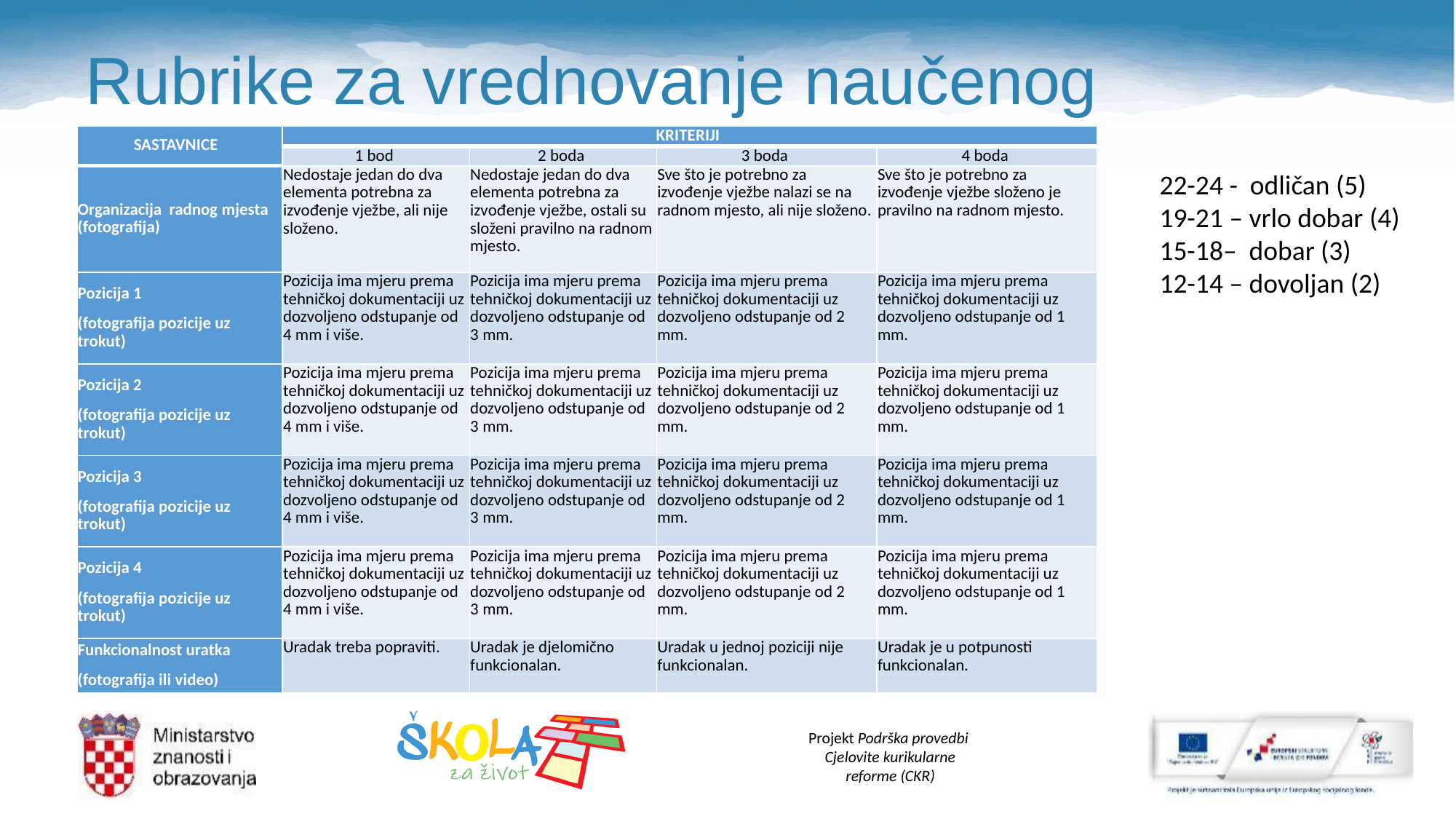

# Rubrike za vrednovanje naučenog
| SASTAVNICE | KRITERIJI |  |  |  |
| --- | --- | --- | --- | --- |
|  | 1 bod | 2 boda | 3 boda | 4 boda |
| Organizacija  radnog mjesta (fotografija) | Nedostaje jedan do dva elementa potrebna za izvođenje vježbe, ali nije složeno. | Nedostaje jedan do dva elementa potrebna za izvođenje vježbe, ostali su složeni pravilno na radnom mjesto. | Sve što je potrebno za izvođenje vježbe nalazi se na radnom mjesto, ali nije složeno. | Sve što je potrebno za izvođenje vježbe složeno je pravilno na radnom mjesto. |
| Pozicija 1 (fotografija pozicije uz trokut) | Pozicija ima mjeru prema tehničkoj dokumentaciji uz dozvoljeno odstupanje od 4 mm i više. | Pozicija ima mjeru prema tehničkoj dokumentaciji uz dozvoljeno odstupanje od 3 mm. | Pozicija ima mjeru prema tehničkoj dokumentaciji uz dozvoljeno odstupanje od 2 mm. | Pozicija ima mjeru prema tehničkoj dokumentaciji uz dozvoljeno odstupanje od 1 mm. |
| Pozicija 2 (fotografija pozicije uz trokut) | Pozicija ima mjeru prema tehničkoj dokumentaciji uz dozvoljeno odstupanje od 4 mm i više. | Pozicija ima mjeru prema tehničkoj dokumentaciji uz dozvoljeno odstupanje od 3 mm. | Pozicija ima mjeru prema tehničkoj dokumentaciji uz dozvoljeno odstupanje od 2 mm. | Pozicija ima mjeru prema tehničkoj dokumentaciji uz dozvoljeno odstupanje od 1 mm. |
| Pozicija 3 (fotografija pozicije uz trokut) | Pozicija ima mjeru prema tehničkoj dokumentaciji uz dozvoljeno odstupanje od 4 mm i više. | Pozicija ima mjeru prema tehničkoj dokumentaciji uz dozvoljeno odstupanje od 3 mm. | Pozicija ima mjeru prema tehničkoj dokumentaciji uz dozvoljeno odstupanje od 2 mm. | Pozicija ima mjeru prema tehničkoj dokumentaciji uz dozvoljeno odstupanje od 1 mm. |
| Pozicija 4 (fotografija pozicije uz trokut) | Pozicija ima mjeru prema tehničkoj dokumentaciji uz dozvoljeno odstupanje od 4 mm i više. | Pozicija ima mjeru prema tehničkoj dokumentaciji uz dozvoljeno odstupanje od 3 mm. | Pozicija ima mjeru prema tehničkoj dokumentaciji uz dozvoljeno odstupanje od 2 mm. | Pozicija ima mjeru prema tehničkoj dokumentaciji uz dozvoljeno odstupanje od 1 mm. |
| Funkcionalnost uratka (fotografija ili video) | Uradak treba popraviti. | Uradak je djelomično funkcionalan. | Uradak u jednoj poziciji nije funkcionalan. | Uradak je u potpunosti funkcionalan. |
22-24 -  odličan (5)
19-21 – vrlo dobar (4)
15-18–  dobar (3)
12-14 – dovoljan (2)